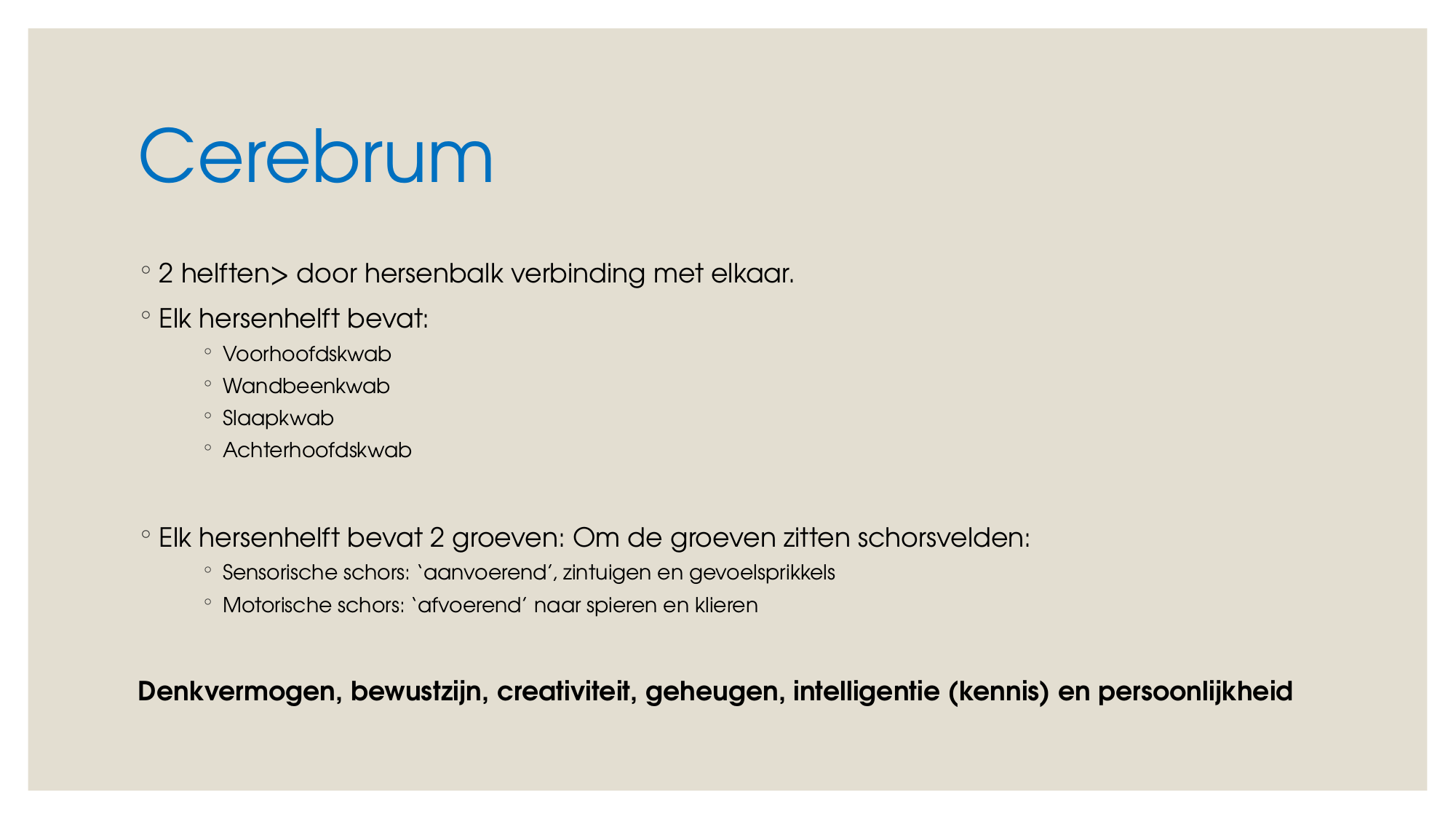

# Cerebrum
2 helften> door hersenbalk verbinding met elkaar.
Elk hersenhelft bevat:
Voorhoofdskwab
Wandbeenkwab
Slaapkwab
Achterhoofdskwab

Elk hersenhelft bevat 2 groeven: Om de groeven zitten schorsvelden:
Sensorische schors: ‘aanvoerend’, zintuigen en gevoelsprikkels
Motorische schors: ‘afvoerend’ naar spieren en klieren

Denkvermogen, bewustzijn, creativiteit, geheugen, intelligentie (kennis) en persoonlijkheid